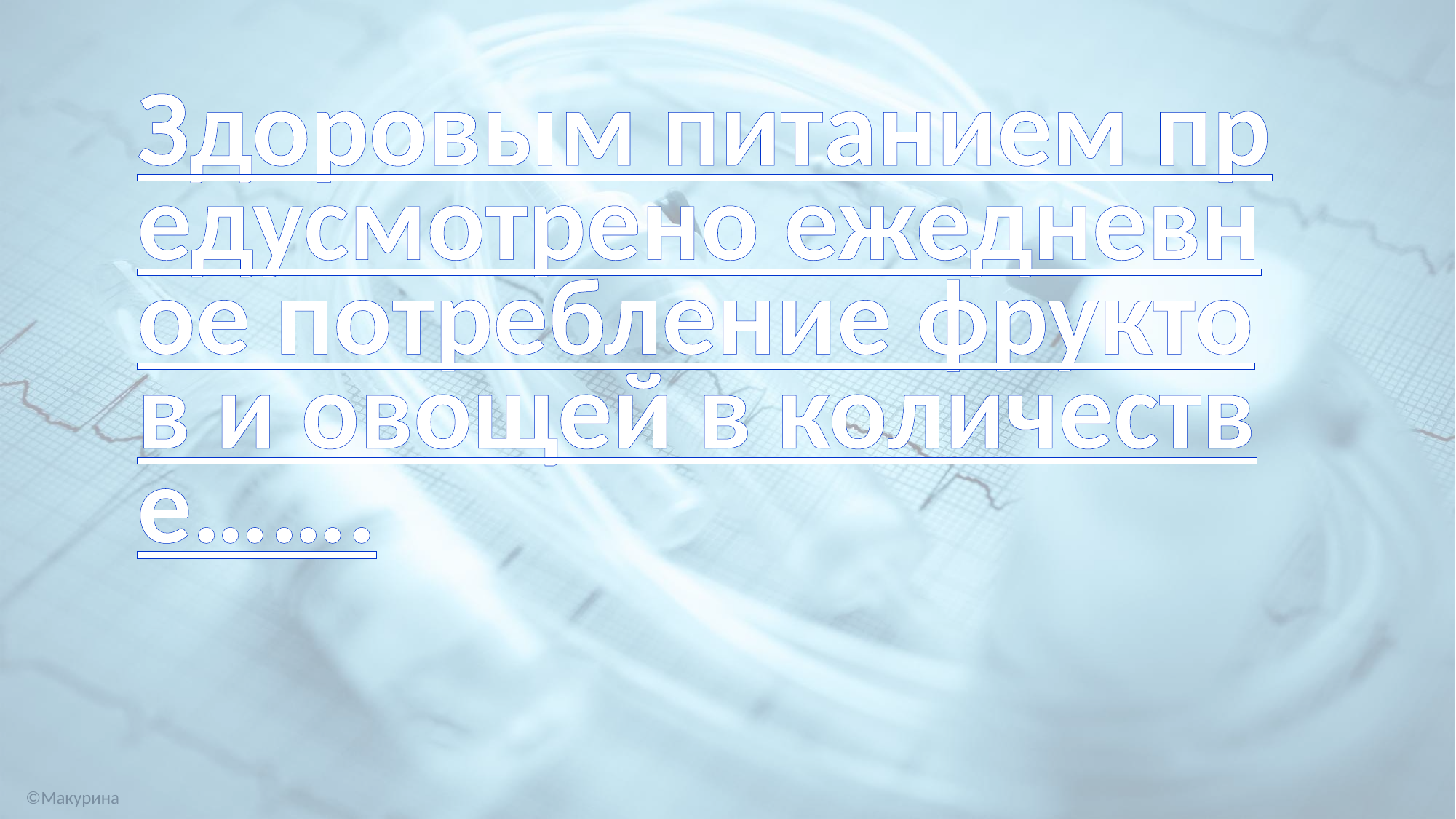

Здоровым питанием предусмотрено ежедневное потребление фруктов и овощей в количестве…….